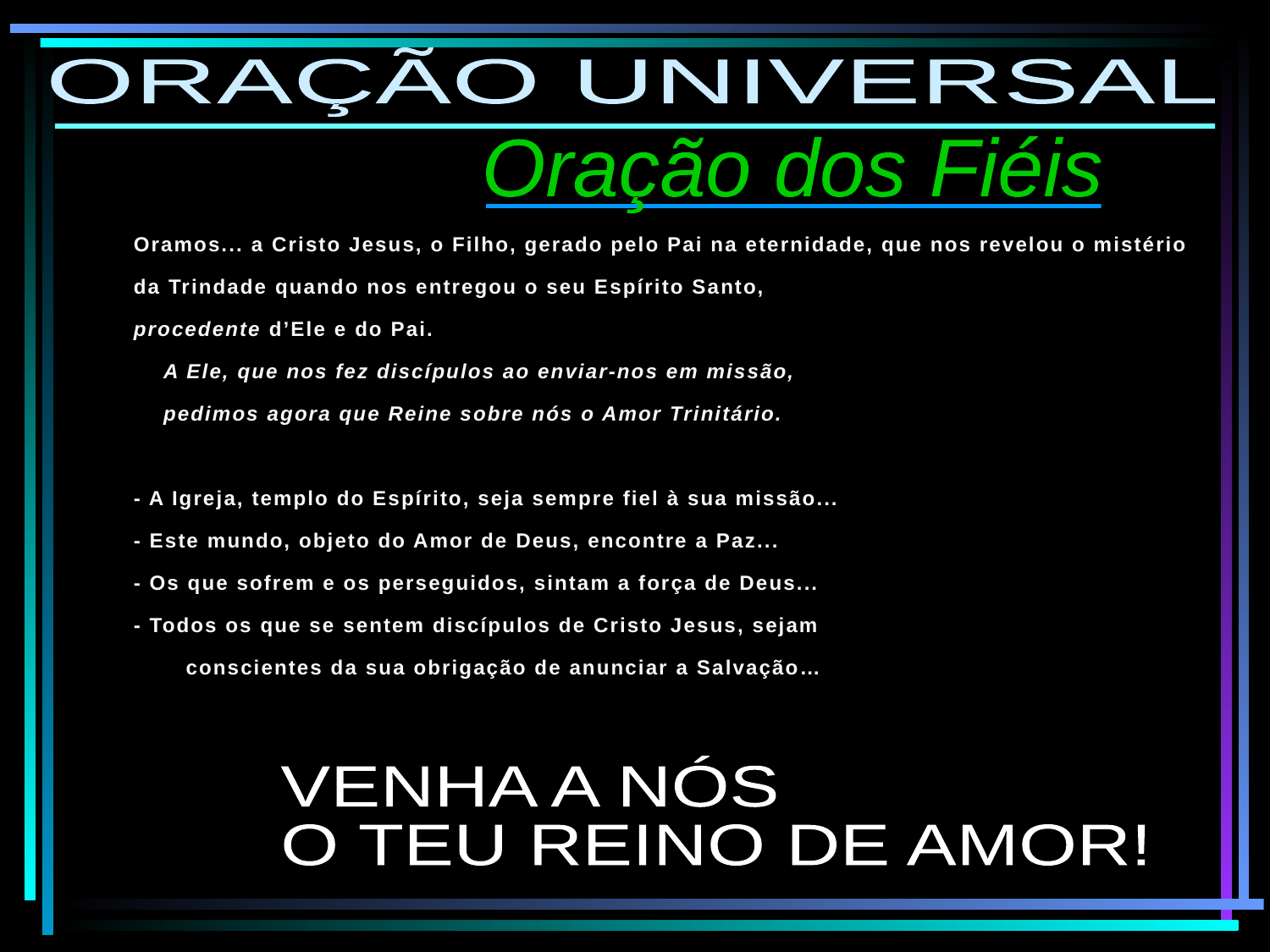

ORAÇÃO UNIVERSAL

Oração dos Fiéis

Oramos... a Cristo Jesus, o Filho, gerado pelo Pai na eternidade, que nos revelou o mistério da Trindade quando nos entregou o seu Espírito Santo,
procedente d’Ele e do Pai.
    A Ele, que nos fez discípulos ao enviar-nos em missão,
    pedimos agora que Reine sobre nós o Amor Trinitário.

- A Igreja, templo do Espírito, seja sempre fiel à sua missão...
- Este mundo, objeto do Amor de Deus, encontre a Paz...
- Os que sofrem e os perseguidos, sintam a força de Deus...
- Todos os que se sentem discípulos de Cristo Jesus, sejam
       conscientes da sua obrigação de anunciar a Salvação…
VENHA A NÓS
O TEU REINO DE AMOR!